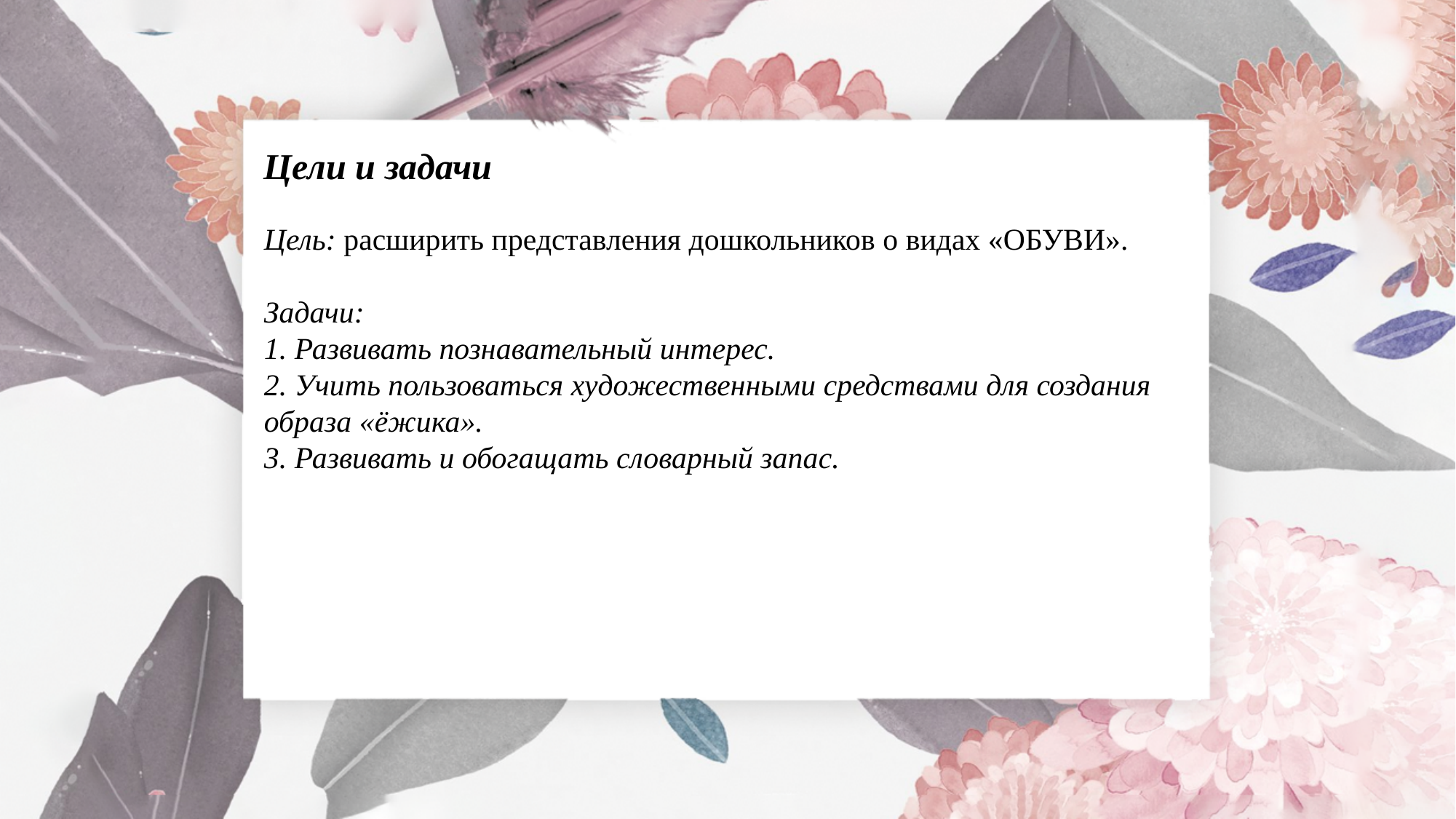

Цели и задачи

Цель: расширить представления дошкольников о видах «ОБУВИ».
Задачи:1. Развивать познавательный интерес.2. Учить пользоваться художественными средствами для создания образа «ёжика».3. Развивать и обогащать словарный запас.